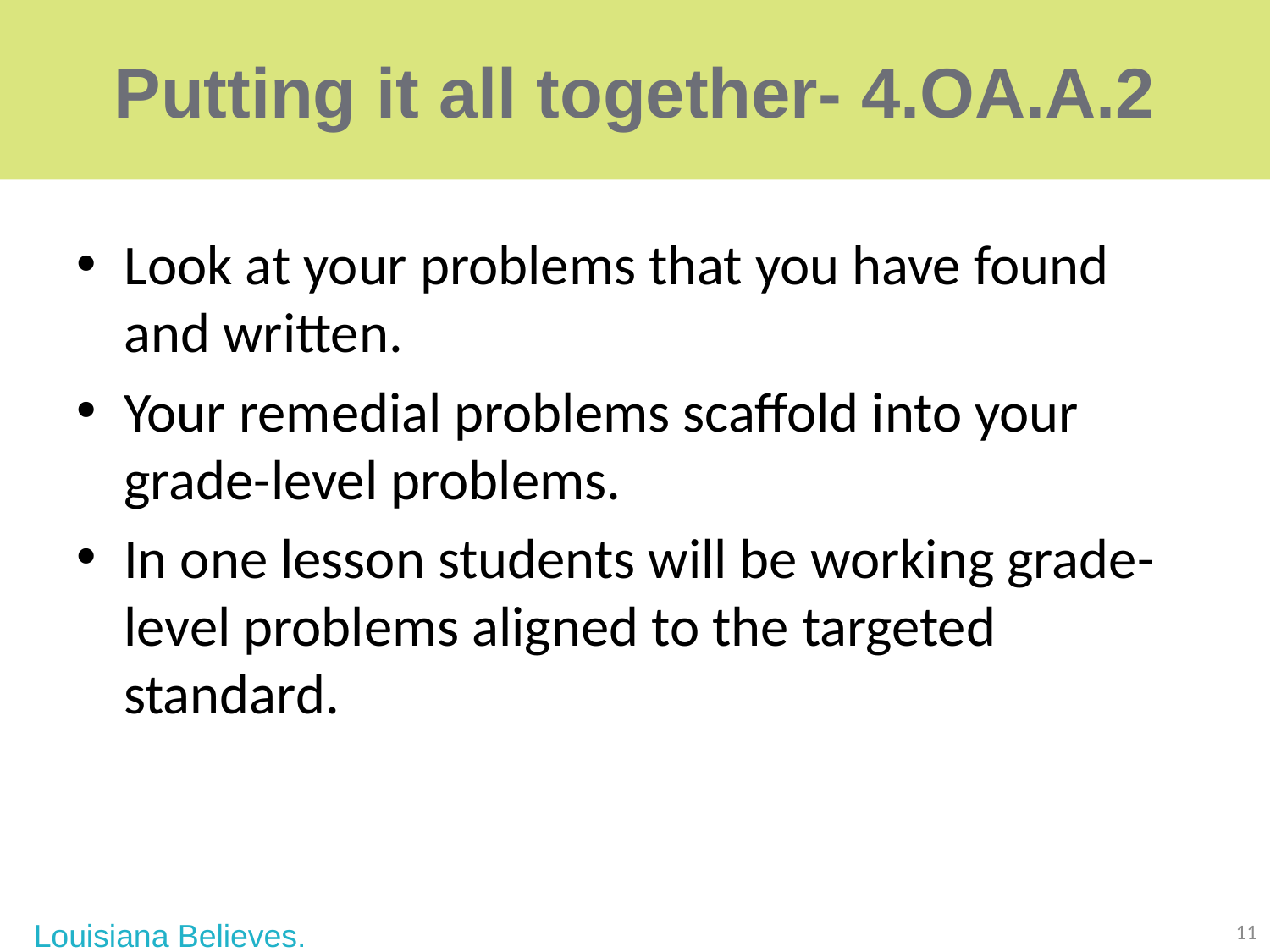

# Putting it all together- 4.OA.A.2
Look at your problems that you have found and written.
Your remedial problems scaffold into your grade-level problems.
In one lesson students will be working grade-level problems aligned to the targeted standard.

Louisiana Believes.
11